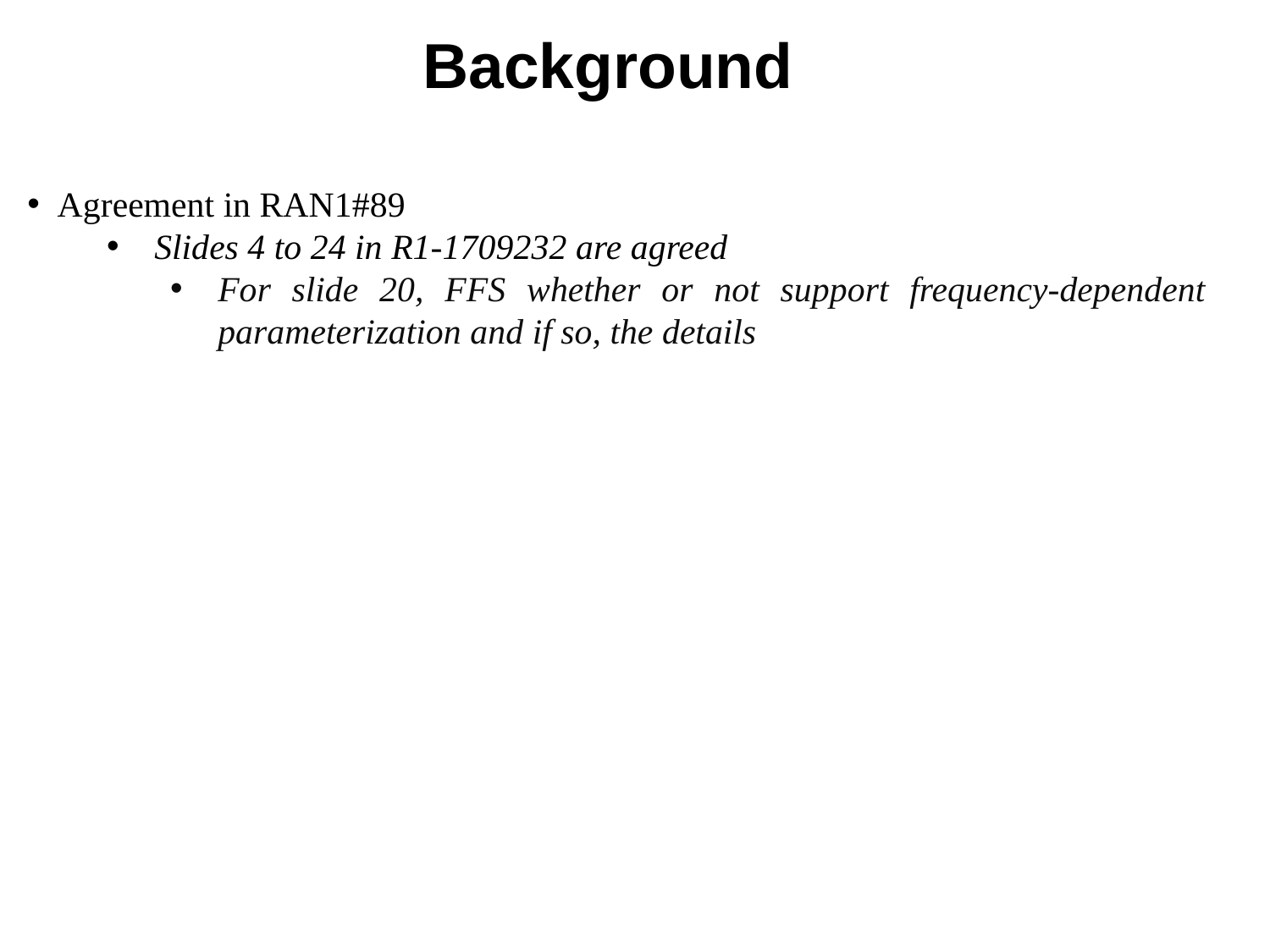

# Background
Agreement in RAN1#89
Slides 4 to 24 in R1-1709232 are agreed
For slide 20, FFS whether or not support frequency-dependent parameterization and if so, the details